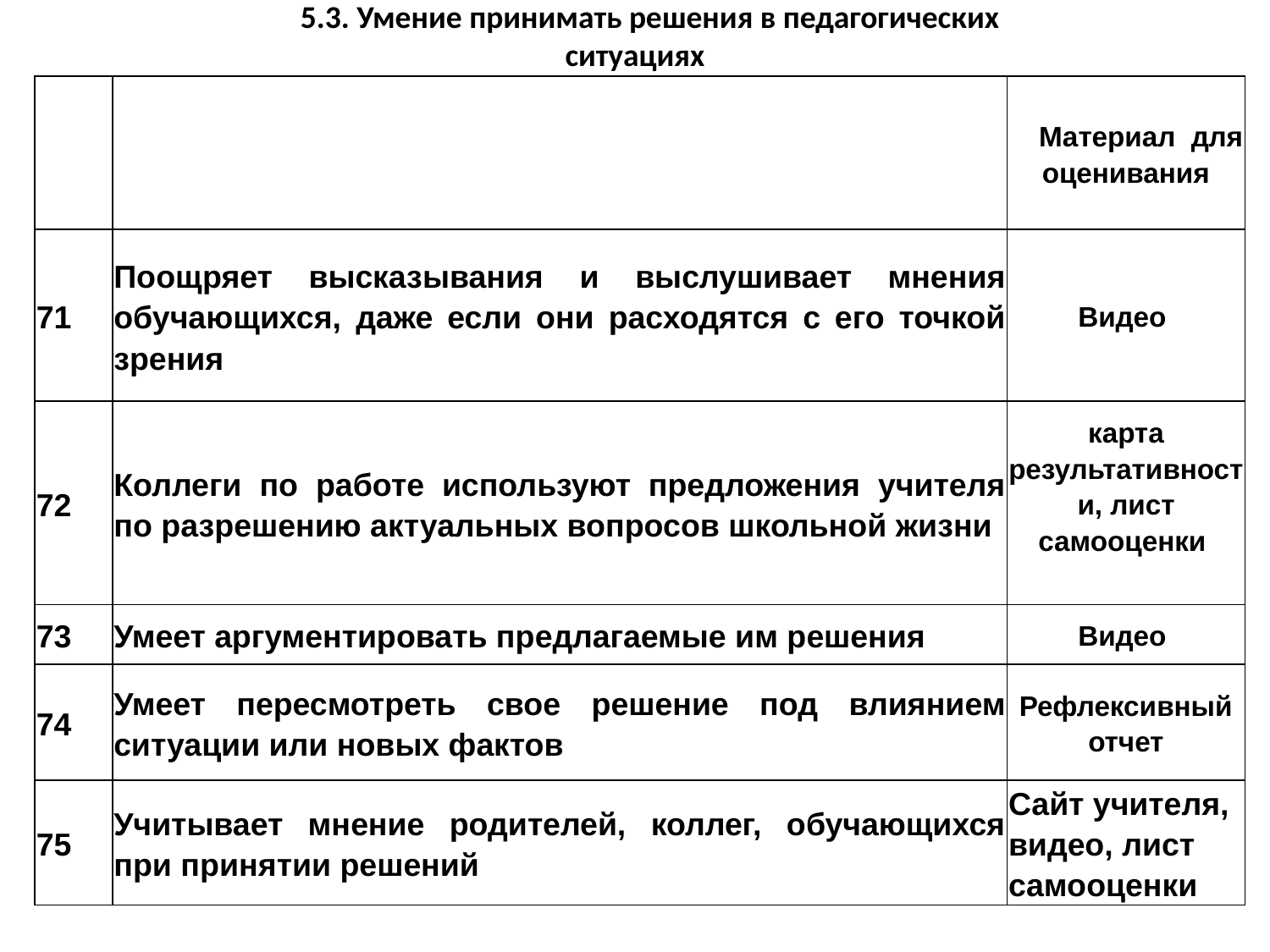

5.3. Умение принимать решения в педагогических ситуациях
|  |  | Материал для оценивания |
| --- | --- | --- |
| 71 | Поощряет высказывания и выслушивает мнения обучающихся, даже если они расходятся с его точкой зрения | Видео |
| 72 | Коллеги по работе используют предложения учителя по разрешению актуальных вопросов школьной жизни | карта результативности, лист самооценки |
| 73 | Умеет аргументировать предлагаемые им решения | Видео |
| 74 | Умеет пересмотреть свое решение под влиянием ситуации или новых фактов | Рефлексивный отчет |
| 75 | Учитывает мнение родителей, коллег, обучающихся при принятии решений | Сайт учителя, видео, лист самооценки |